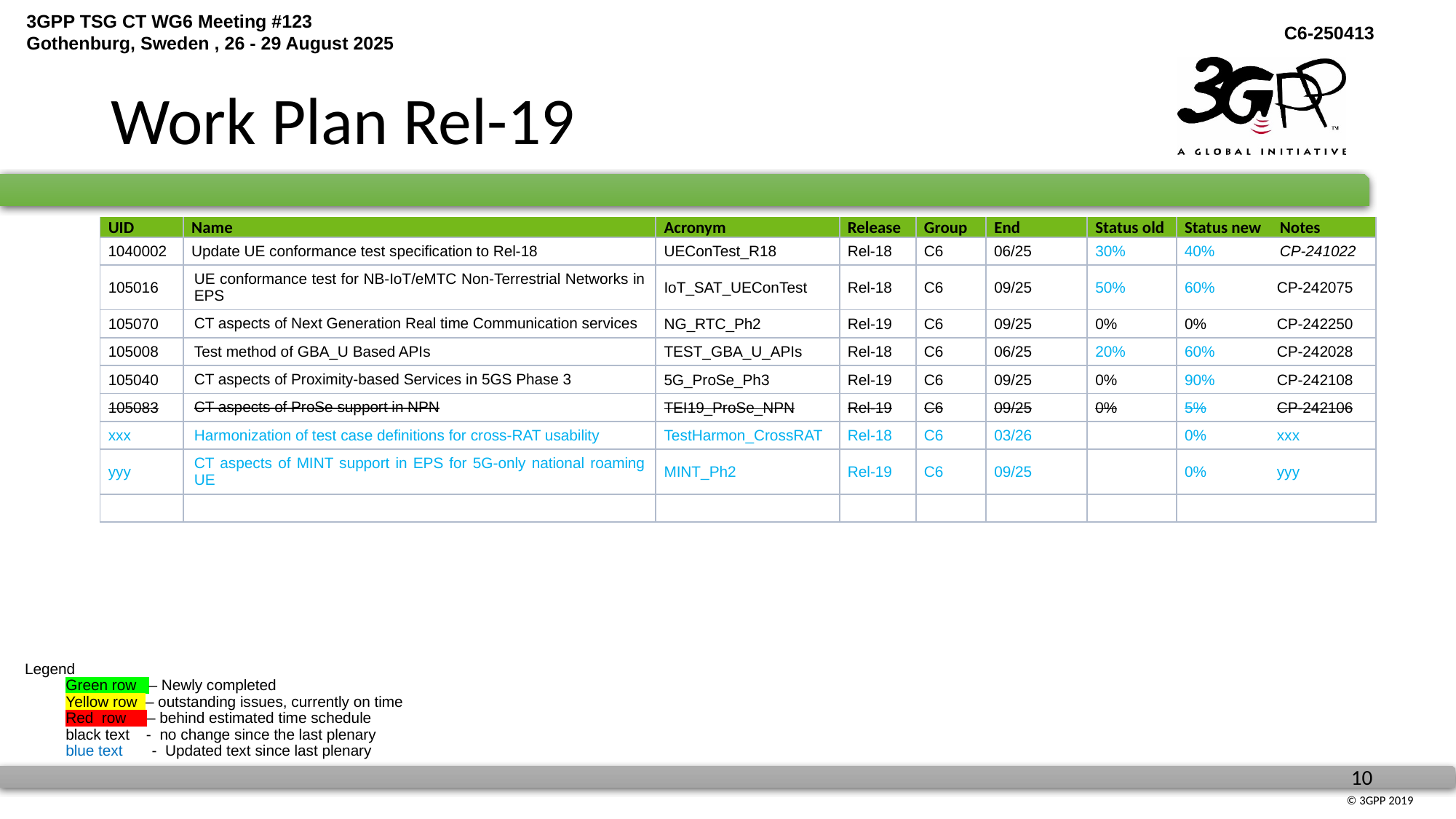

# Work Plan Rel-19
| UID | Name | Acronym | Release | Group | End | Status old | Status new | Notes |
| --- | --- | --- | --- | --- | --- | --- | --- | --- |
| 1040002 | Update UE conformance test specification to Rel-18 | UEConTest\_R18 | Rel-18 | C6 | 06/25 | 30% | 40% | CP-241022 |
| 105016 | UE conformance test for NB-IoT/eMTC Non-Terrestrial Networks in EPS | IoT\_SAT\_UEConTest | Rel-18 | C6 | 09/25 | 50% | 60% | CP-242075 |
| 105070 | CT aspects of Next Generation Real time Communication services | NG\_RTC\_Ph2 | Rel-19 | C6 | 09/25 | 0% | 0% | CP-242250 |
| 105008 | Test method of GBA\_U Based APIs | TEST\_GBA\_U\_APIs | Rel-18 | C6 | 06/25 | 20% | 60% | CP-242028 |
| 105040 | CT aspects of Proximity-based Services in 5GS Phase 3 | 5G\_ProSe\_Ph3 | Rel-19 | C6 | 09/25 | 0% | 90% | CP-242108 |
| 105083 | CT aspects of ProSe support in NPN | TEI19\_ProSe\_NPN | Rel-19 | C6 | 09/25 | 0% | 5% | CP-242106 |
| xxx | Harmonization of test case definitions for cross-RAT usability | TestHarmon\_CrossRAT | Rel-18 | C6 | 03/26 |  | 0% | xxx |
| yyy | CT aspects of MINT support in EPS for 5G-only national roaming UE | MINT\_Ph2 | Rel-19 | C6 | 09/25 |  | 0% | yyy |
|  |  |  |  |  |  |  |  |  |
Legend
Green row   – Newly completed
	Yellow row  – outstanding issues, currently on time
Red  row     – behind estimated time schedule
	black text    -  no change since the last plenary
	blue text       -  Updated text since last plenary